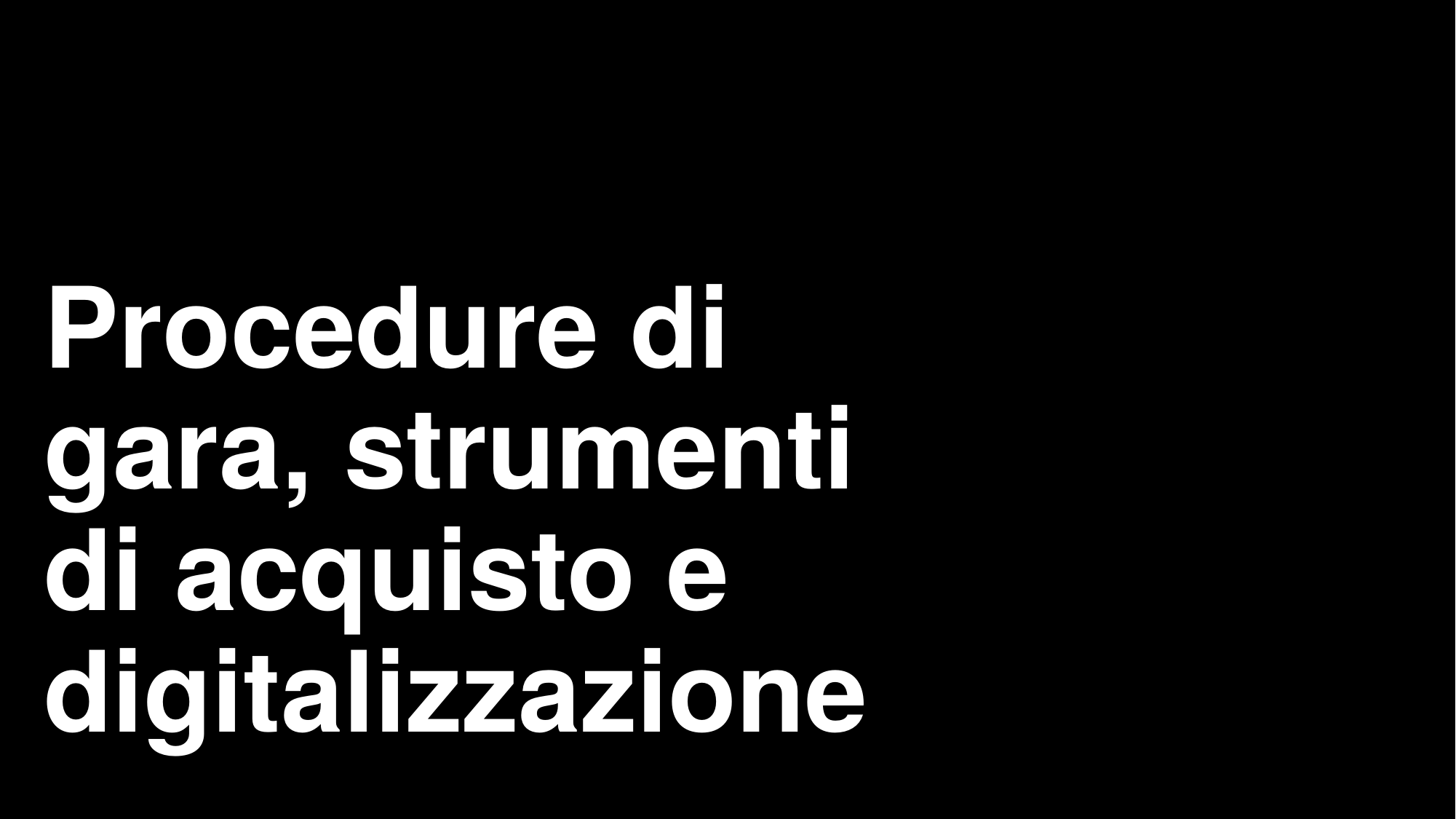

# Procedure di gara, strumenti di acquisto e digitalizzazione